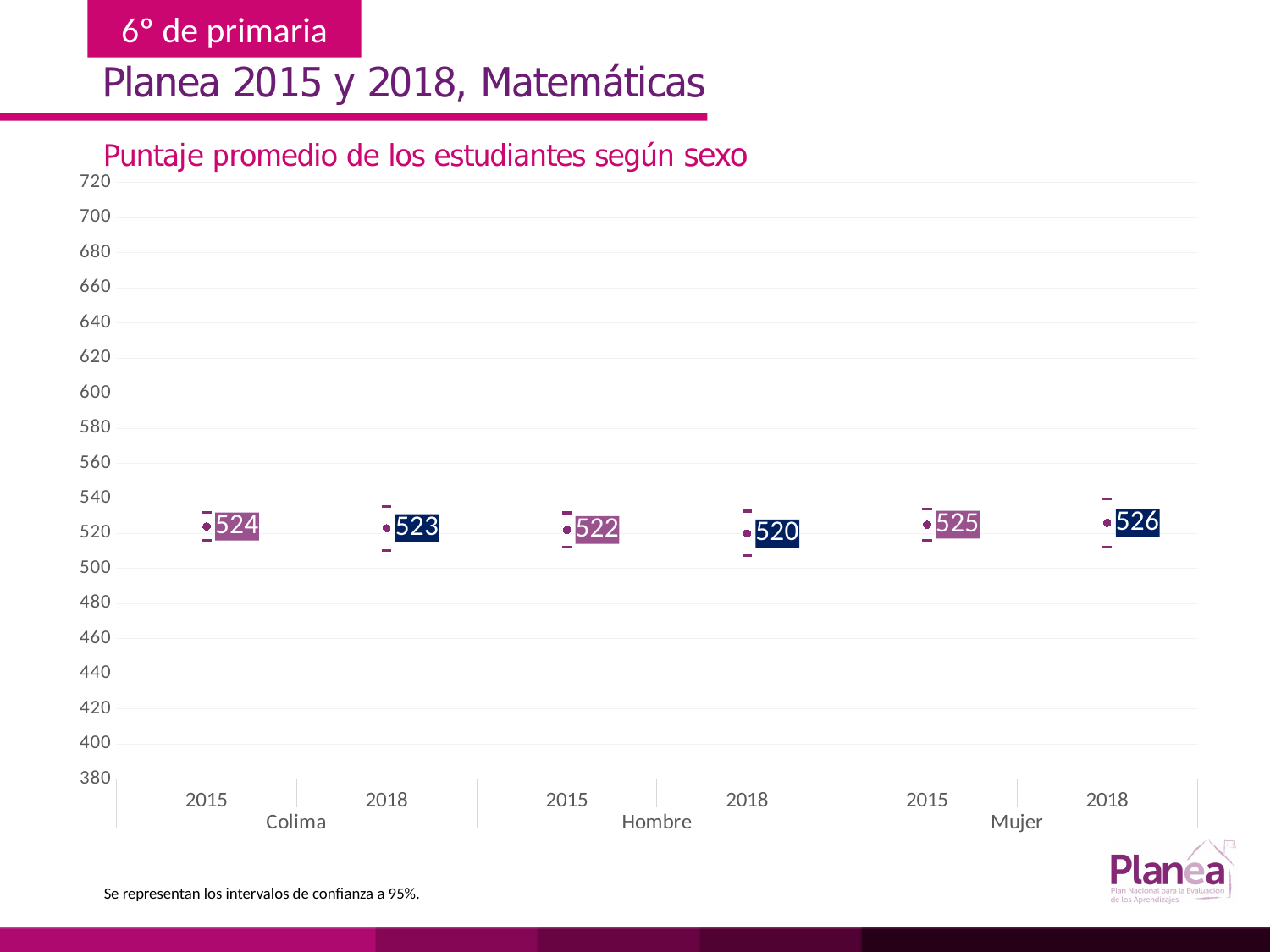

Planea 2015 y 2018, Matemáticas

Puntaje promedio de los estudiantes según sexo

### Chart

| Category |  |  |  |
|---|---|---|---|
| 2015 | 516.04 | 531.96 | 524.0 |
| 2018 | 510.463 | 535.537 | 523.0 |
| 2015 | 512.249 | 531.751 | 522.0 |
| 2018 | 507.264 | 532.736 | 520.0 |
| 2015 | 515.846 | 534.154 | 525.0 |
| 2018 | 512.07 | 539.93 | 526.0 |
Se representan los intervalos de confianza a 95%.